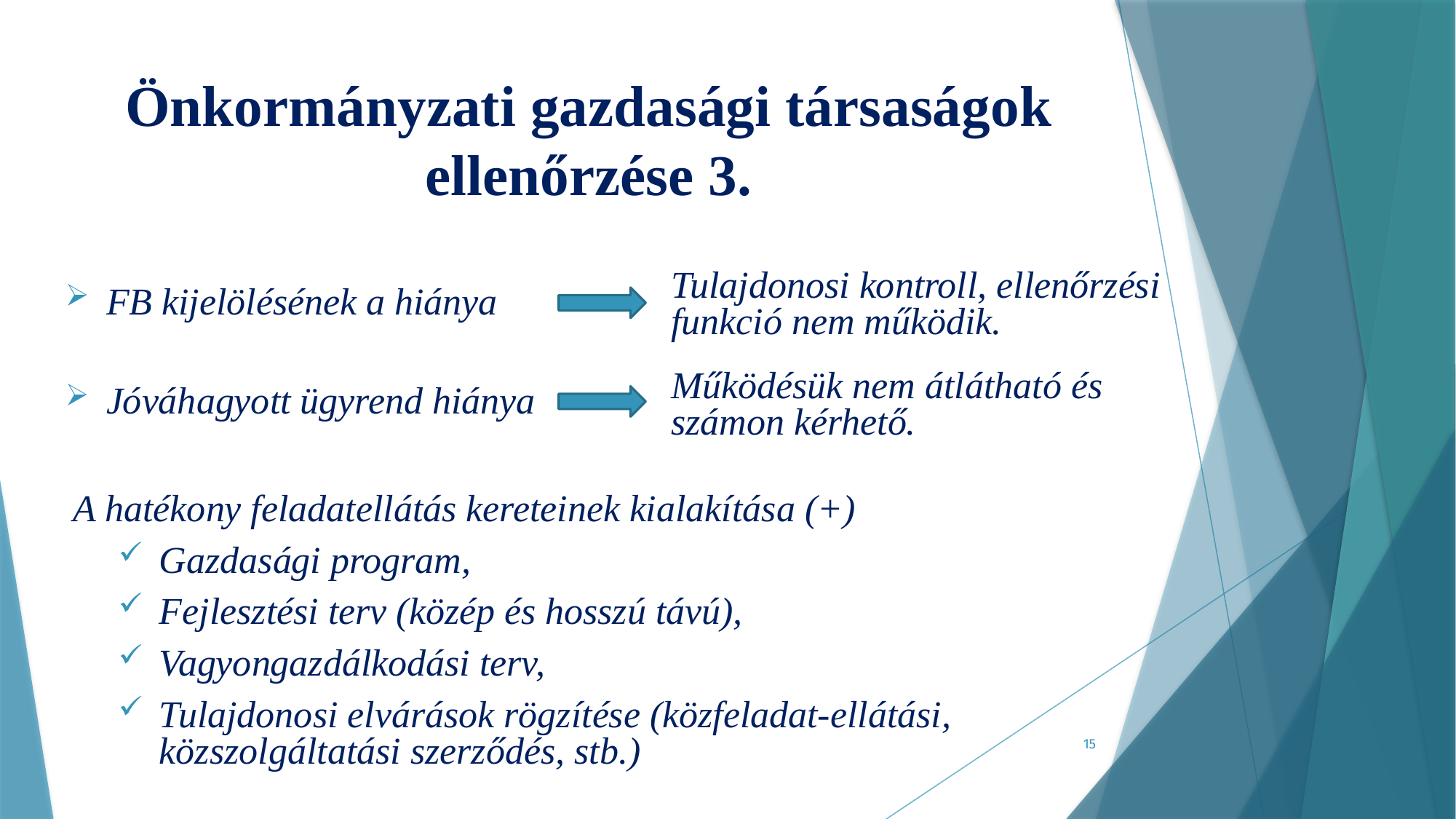

# Önkormányzati gazdasági társaságok ellenőrzése 3.
Tulajdonosi kontroll, ellenőrzési funkció nem működik.
FB kijelölésének a hiánya

Működésük nem átlátható és számon kérhető.
Jóváhagyott ügyrend hiánya

A hatékony feladatellátás kereteinek kialakítása (+)
Gazdasági program,
Fejlesztési terv (közép és hosszú távú),
Vagyongazdálkodási terv,
Tulajdonosi elvárások rögzítése (közfeladat-ellátási,    közszolgáltatási szerződés, stb.)
15